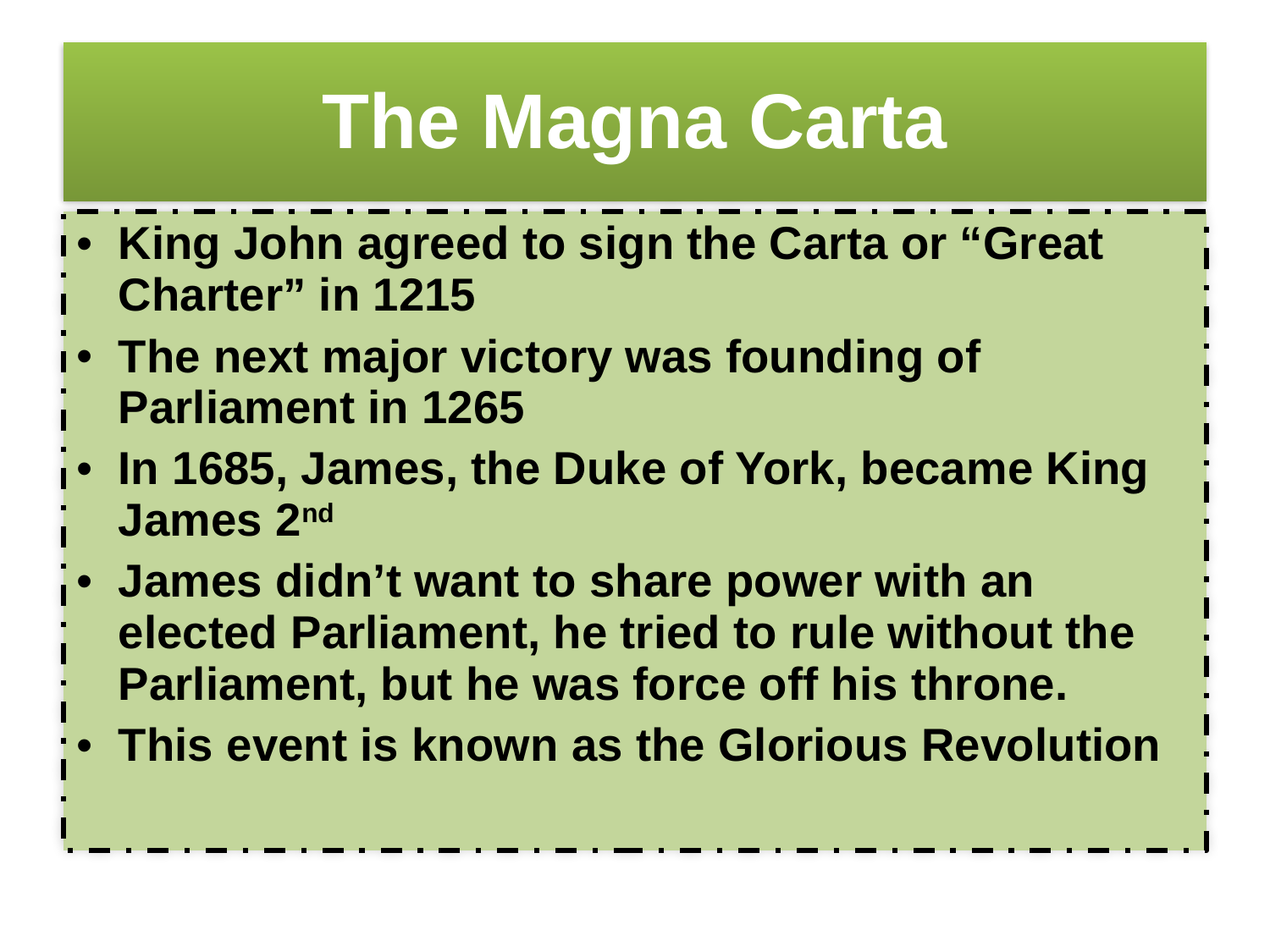

# The Magna Carta
King John agreed to sign the Carta or “Great Charter” in 1215
The next major victory was founding of Parliament in 1265
In 1685, James, the Duke of York, became King James 2nd
James didn’t want to share power with an elected Parliament, he tried to rule without the Parliament, but he was force off his throne.
This event is known as the Glorious Revolution